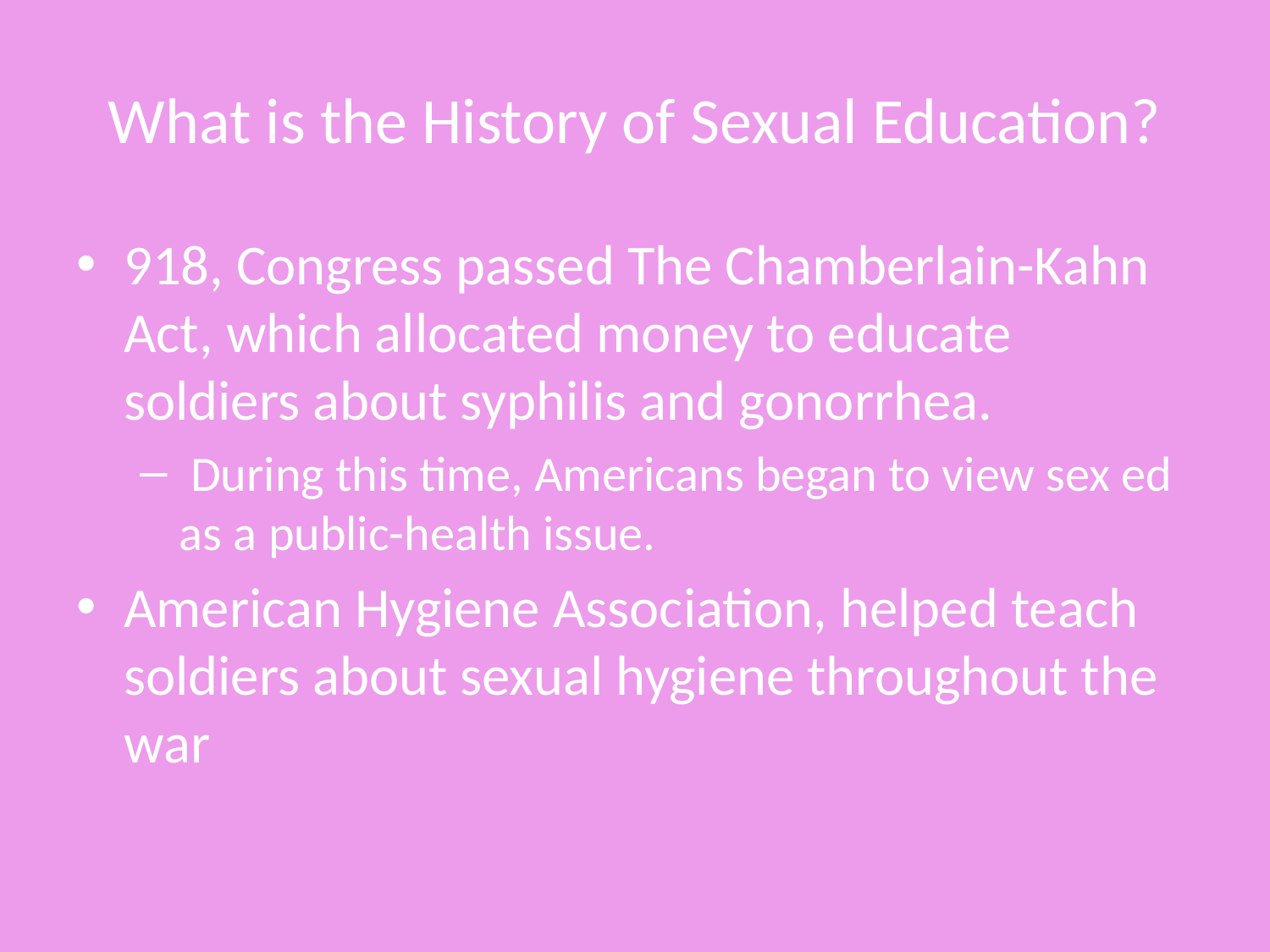

# What is the History of Sexual Education?
918, Congress passed The Chamberlain-Kahn Act, which allocated money to educate soldiers about syphilis and gonorrhea.
 During this time, Americans began to view sex ed as a public-health issue.
American Hygiene Association, helped teach soldiers about sexual hygiene throughout the war